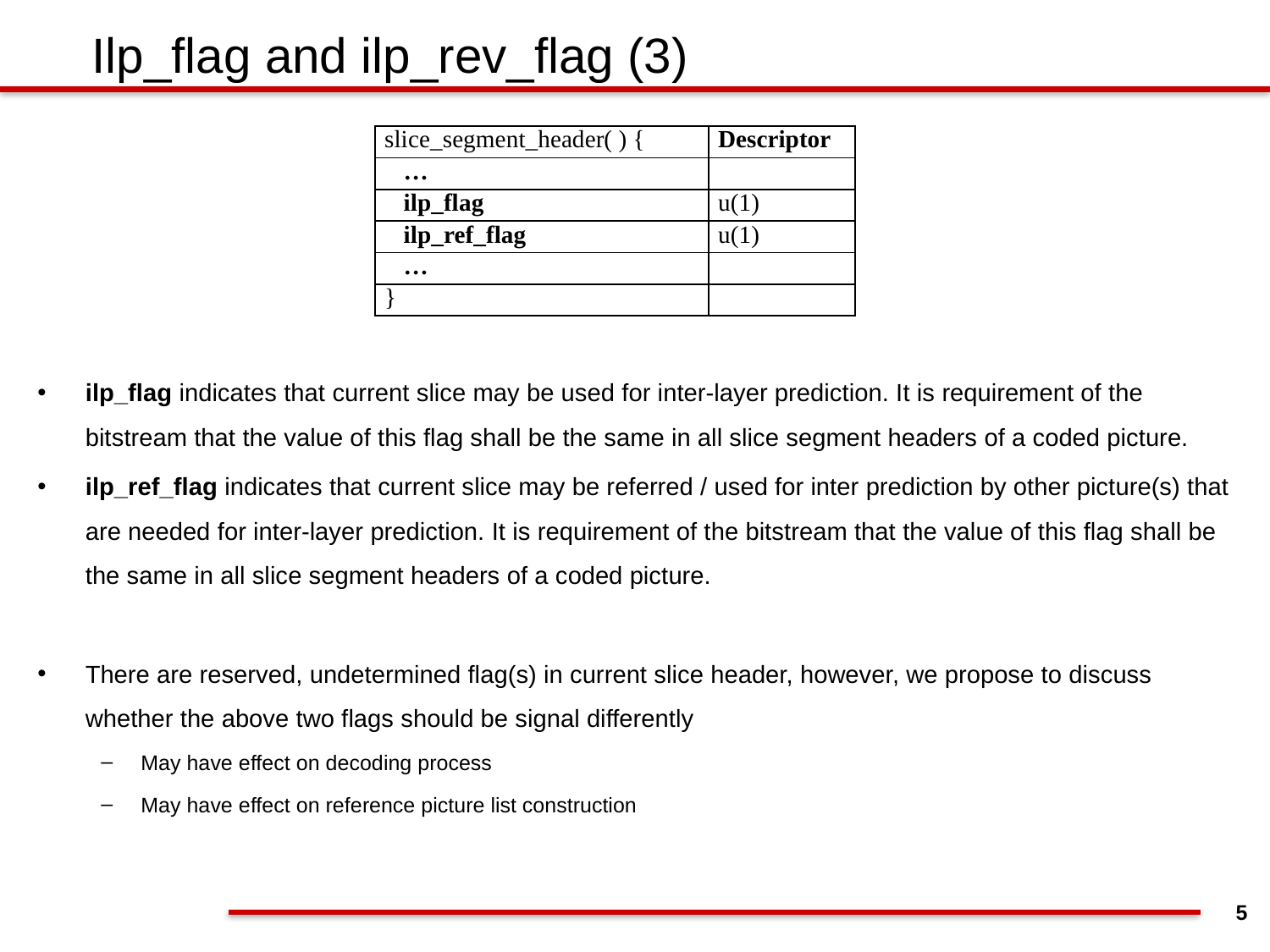

# Ilp_flag and ilp_rev_flag (3)
| slice\_segment\_header( ) { | Descriptor |
| --- | --- |
| … |  |
| ilp\_flag | u(1) |
| ilp\_ref\_flag | u(1) |
| … |  |
| } |  |
ilp_flag indicates that current slice may be used for inter-layer prediction. It is requirement of the bitstream that the value of this flag shall be the same in all slice segment headers of a coded picture.
ilp_ref_flag indicates that current slice may be referred / used for inter prediction by other picture(s) that are needed for inter-layer prediction. It is requirement of the bitstream that the value of this flag shall be the same in all slice segment headers of a coded picture.

There are reserved, undetermined flag(s) in current slice header, however, we propose to discuss whether the above two flags should be signal differently
May have effect on decoding process
May have effect on reference picture list construction
5